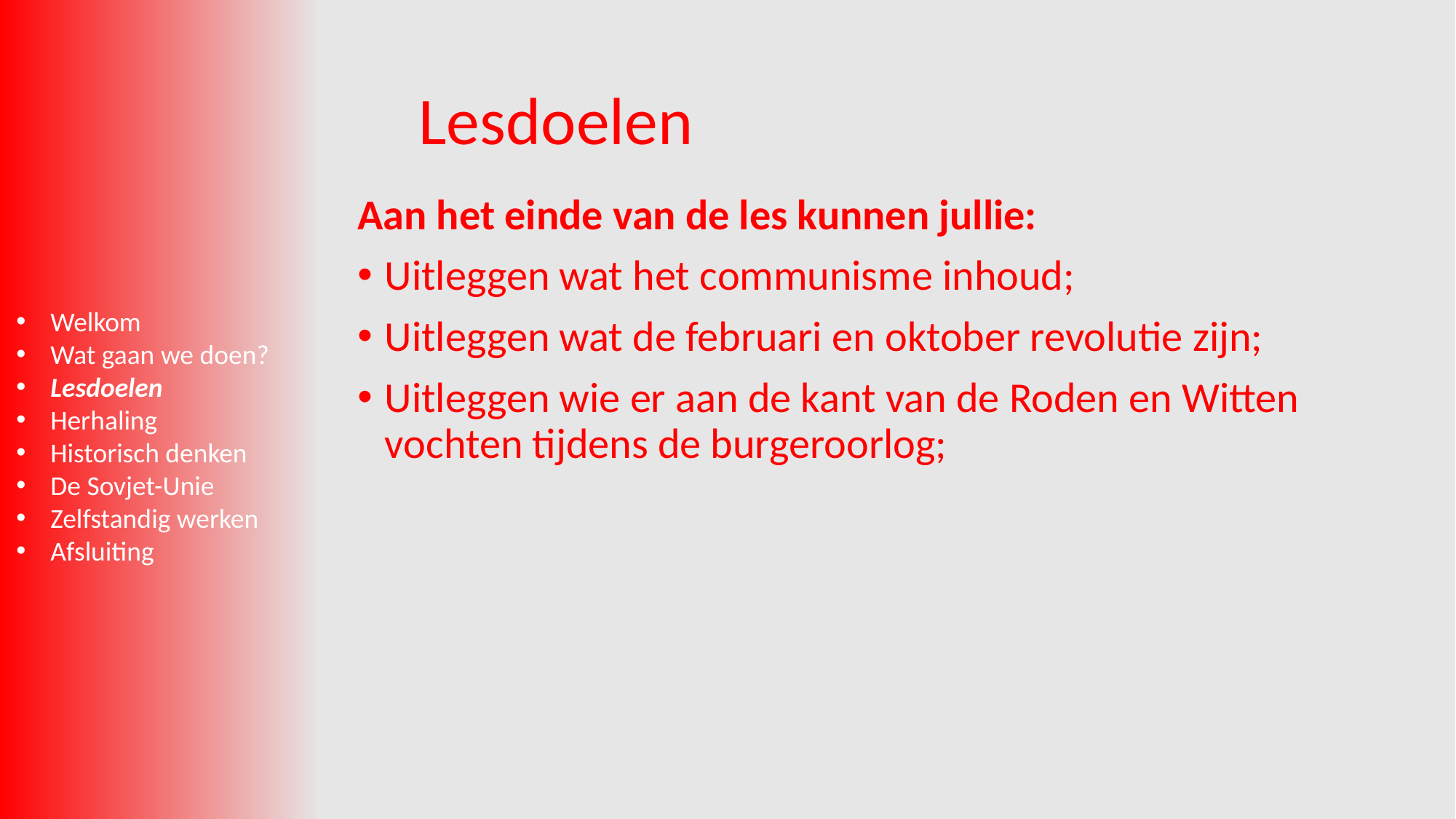

# Lesdoelen
Aan het einde van de les kunnen jullie:
Uitleggen wat het communisme inhoud;
Uitleggen wat de februari en oktober revolutie zijn;
Uitleggen wie er aan de kant van de Roden en Witten vochten tijdens de burgeroorlog;

Welkom
Wat gaan we doen?
Lesdoelen
Herhaling
Historisch denken
De Sovjet-Unie
Zelfstandig werken
Afsluiting